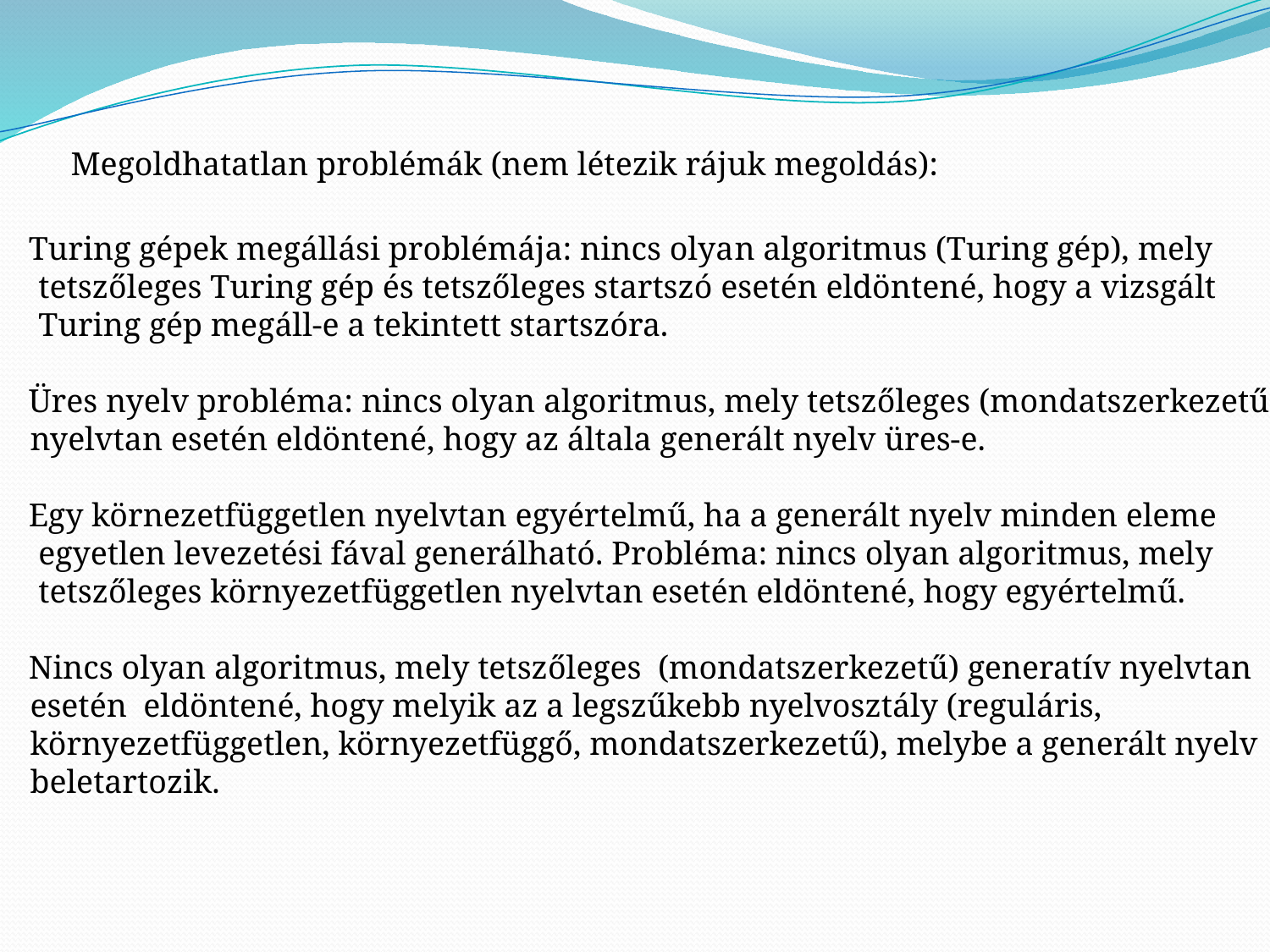

Megoldhatatlan problémák (nem létezik rájuk megoldás):
Turing gépek megállási problémája: nincs olyan algoritmus (Turing gép), mely
      tetszőleges Turing gép és tetszőleges startszó esetén eldöntené, hogy a vizsgált
      Turing gép megáll-e a tekintett startszóra.

Üres nyelv probléma: nincs olyan algoritmus, mely tetszőleges (mondatszerkezetű)
     nyelvtan esetén eldöntené, hogy az általa generált nyelv üres-e.

Egy körnezetfüggetlen nyelvtan egyértelmű, ha a generált nyelv minden eleme
      egyetlen levezetési fával generálható. Probléma: nincs olyan algoritmus, mely
      tetszőleges környezetfüggetlen nyelvtan esetén eldöntené, hogy egyértelmű.

Nincs olyan algoritmus, mely tetszőleges  (mondatszerkezetű) generatív nyelvtan
     esetén  eldöntené, hogy melyik az a legszűkebb nyelvosztály (reguláris,
     környezetfüggetlen, környezetfüggő, mondatszerkezetű), melybe a generált nyelv
     beletartozik.